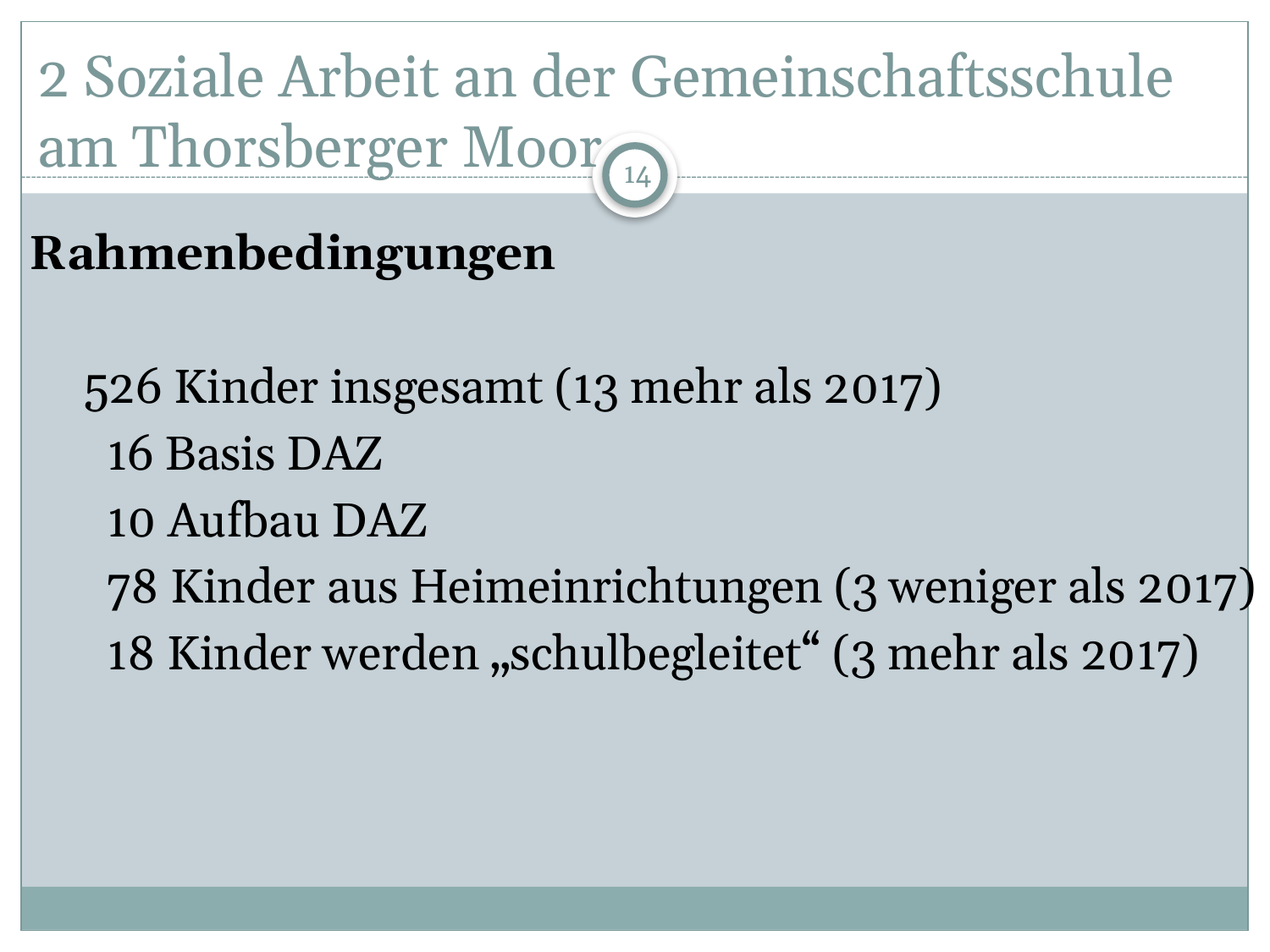

# 2 Soziale Arbeit an der Gemeinschaftsschule am Thorsberger Moor
14
      Rahmenbedingungen

	526 Kinder insgesamt (13 mehr als 2017)
	  16 Basis DAZ
	  10 Aufbau DAZ
	  78 Kinder aus Heimeinrichtungen (3 weniger als 2017)
	  18 Kinder werden „schulbegleitet“ (3 mehr als 2017)